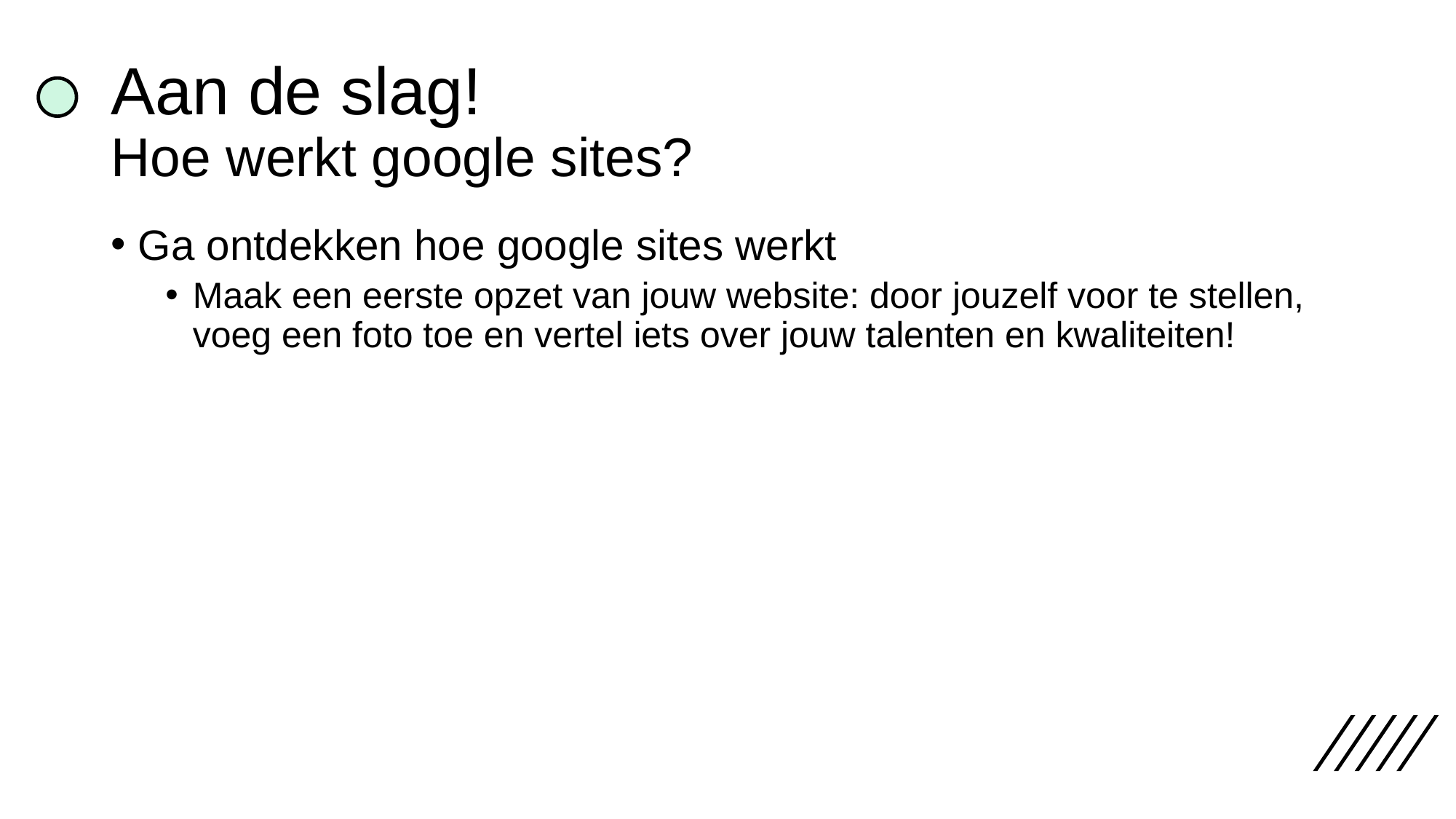

# Aan de slag! Hoe werkt google sites?
Ga ontdekken hoe google sites werkt
Maak een eerste opzet van jouw website: door jouzelf voor te stellen, voeg een foto toe en vertel iets over jouw talenten en kwaliteiten!